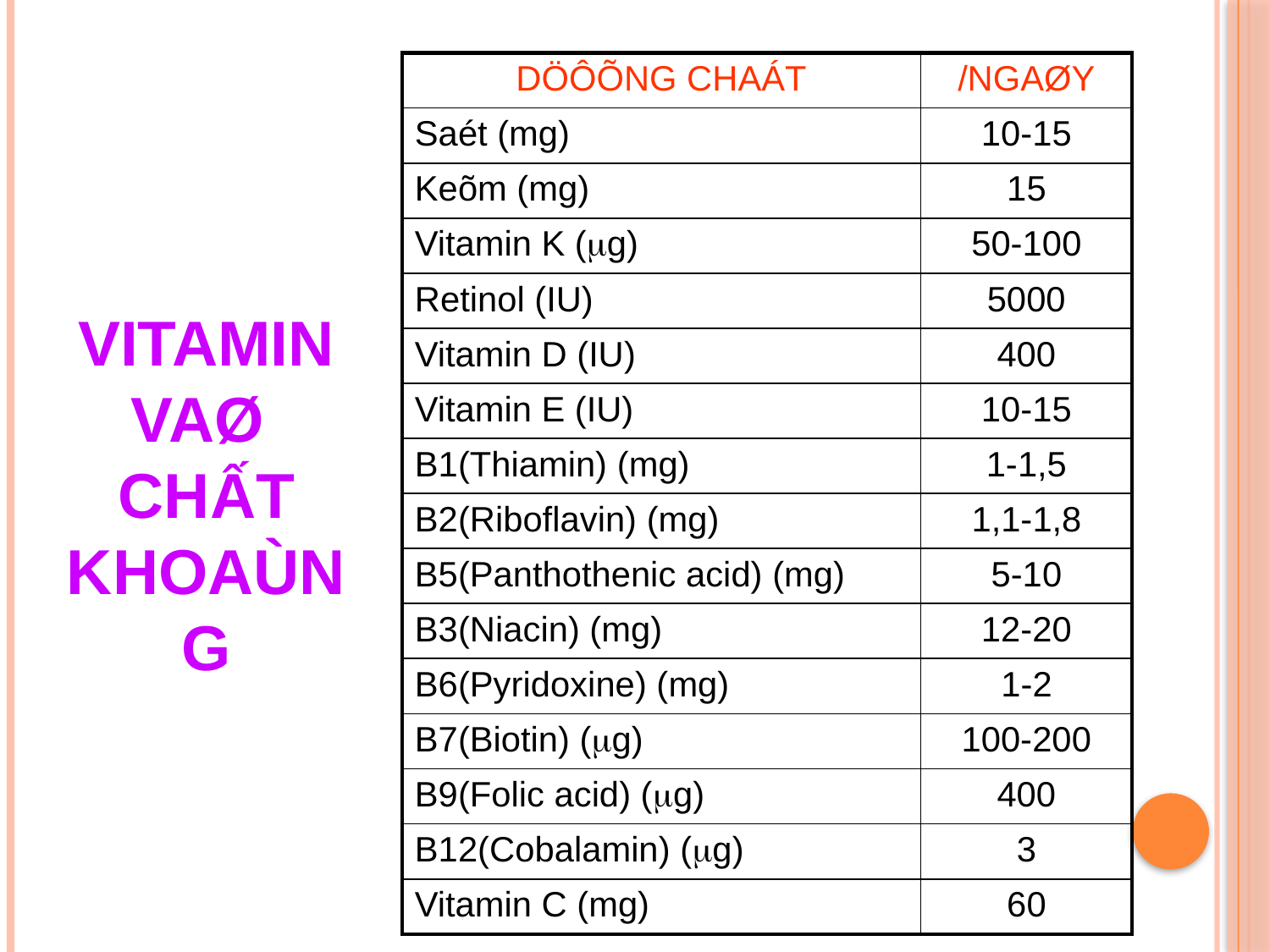

| DÖÔÕNG CHAÁT | /NGAØY |
| --- | --- |
| Saét (mg) | 10-15 |
| Keõm (mg) | 15 |
| Vitamin K (μg) | 50-100 |
| Retinol (IU) | 5000 |
| Vitamin D (IU) | 400 |
| Vitamin E (IU) | 10-15 |
| B1(Thiamin) (mg) | 1-1,5 |
| B2(Riboflavin) (mg) | 1,1-1,8 |
| B5(Panthothenic acid) (mg) | 5-10 |
| B3(Niacin) (mg) | 12-20 |
| B6(Pyridoxine) (mg) | 1-2 |
| B7(Biotin) (μg) | 100-200 |
| B9(Folic acid) (μg) | 400 |
| B12(Cobalamin) (μg) | 3 |
| Vitamin C (mg) | 60 |
VITAMIN VAØ
CHẤT KHOAÙNG